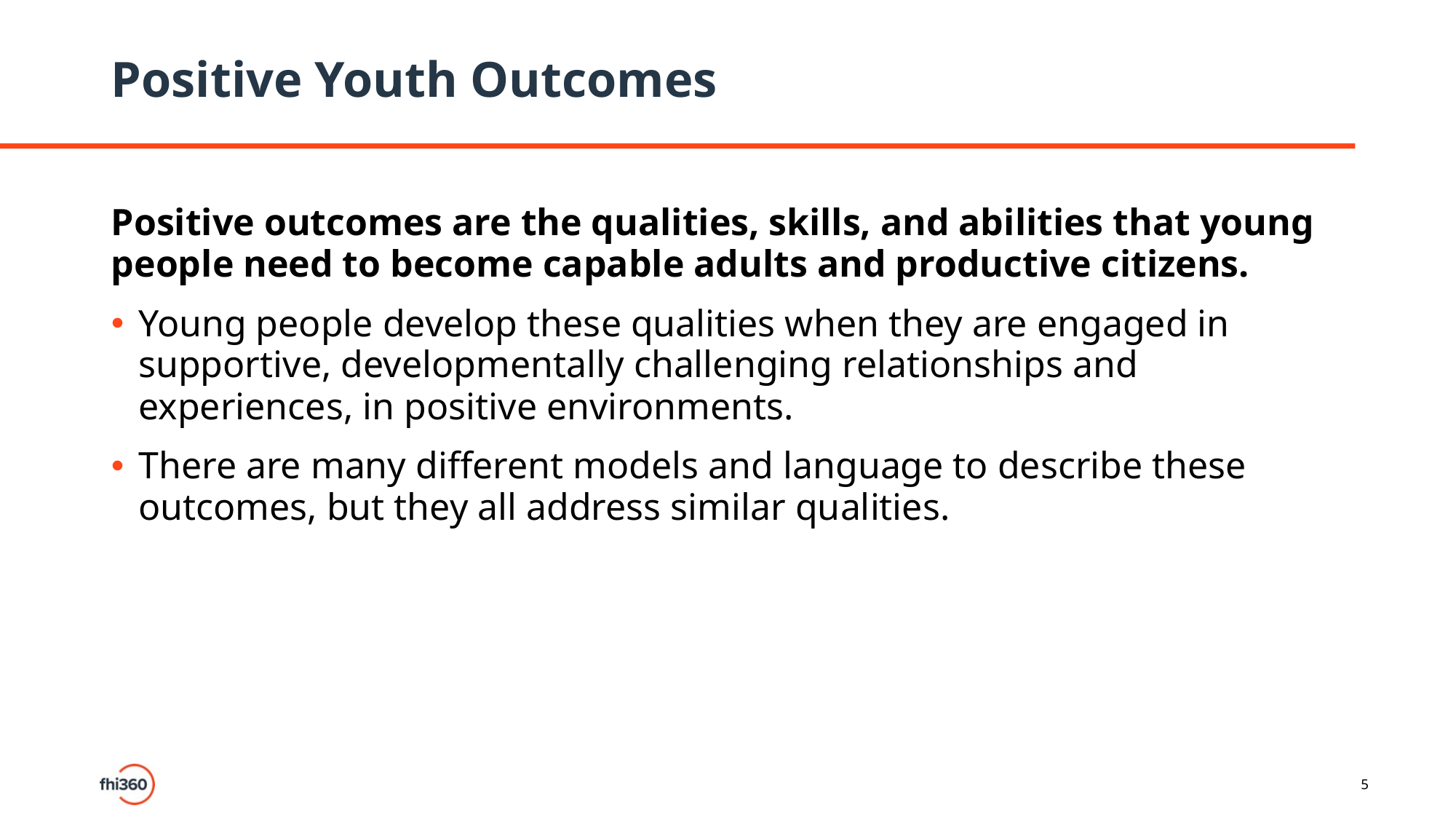

# Positive Youth Outcomes
Positive outcomes are the qualities, skills, and abilities that young people need to become capable adults and productive citizens.
Young people develop these qualities when they are engaged in supportive, developmentally challenging relationships and experiences, in positive environments.
There are many different models and language to describe these outcomes, but they all address similar qualities.